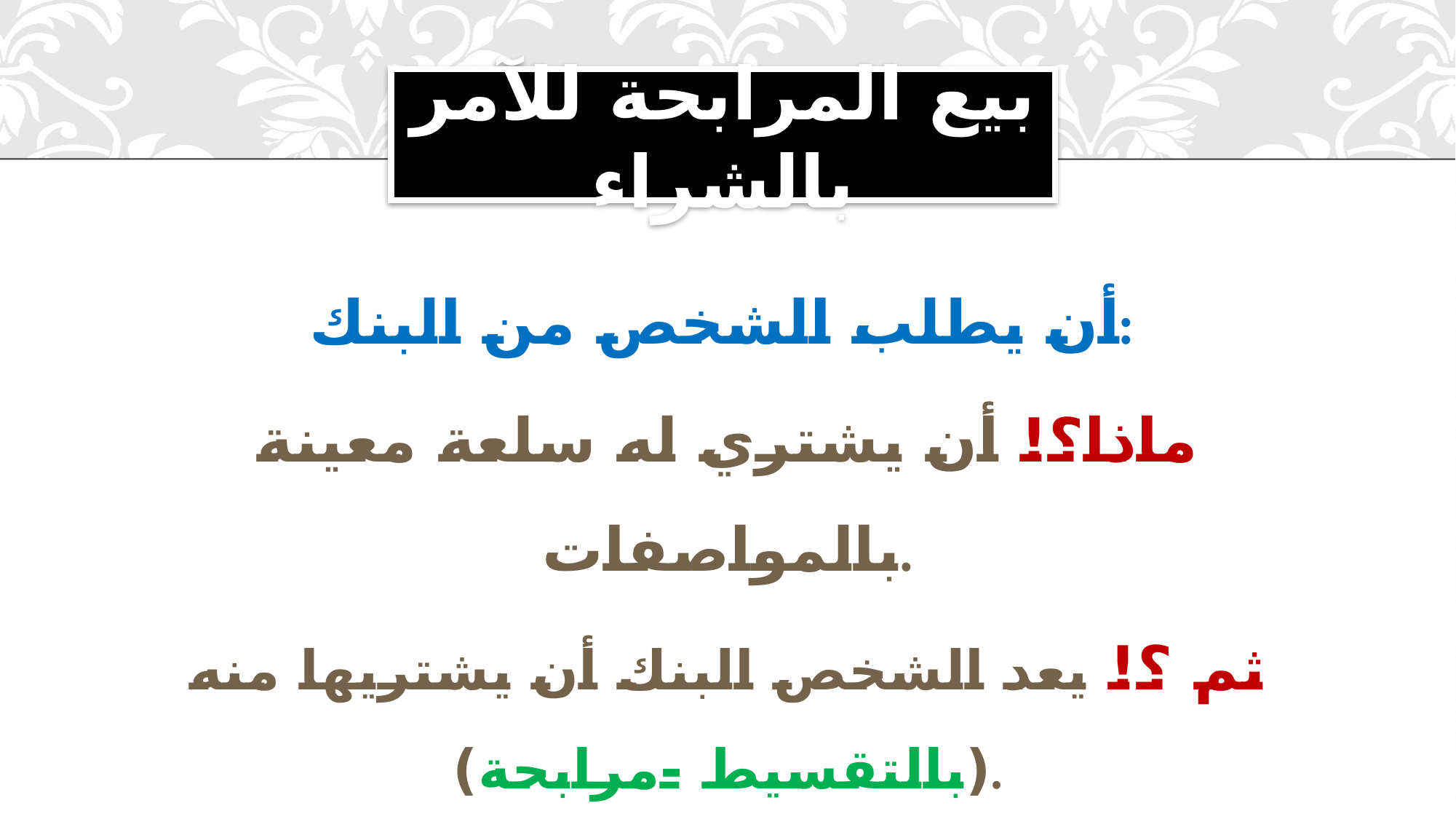

# بيع المرابحة للآمر بالشراء
أن يطلب الشخص من البنك:
ماذا؟! أن يشتري له سلعة معينة بالمواصفات.
ثم ؟! يعد الشخص البنك أن يشتريها منه (بالتقسيط -مرابحة).